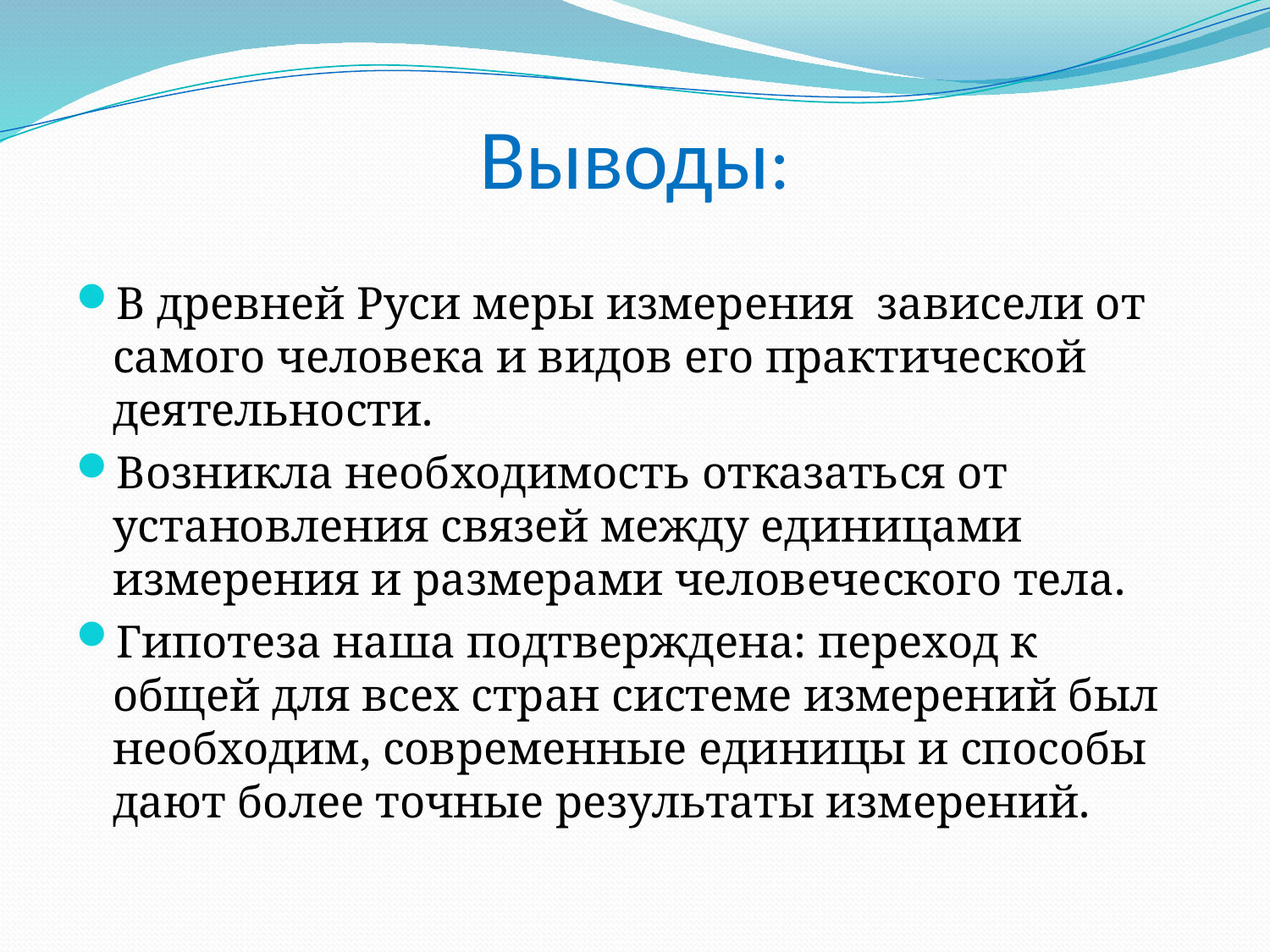

# Выводы:
В древней Руси меры измерения  зависели от самого человека и видов его практической деятельности.
Возникла необходимость отказаться от установления связей между единицами измерения и размерами человеческого тела.
Гипотеза наша подтверждена: переход к общей для всех стран системе измерений был необходим, современные единицы и способы дают более точные результаты измерений.